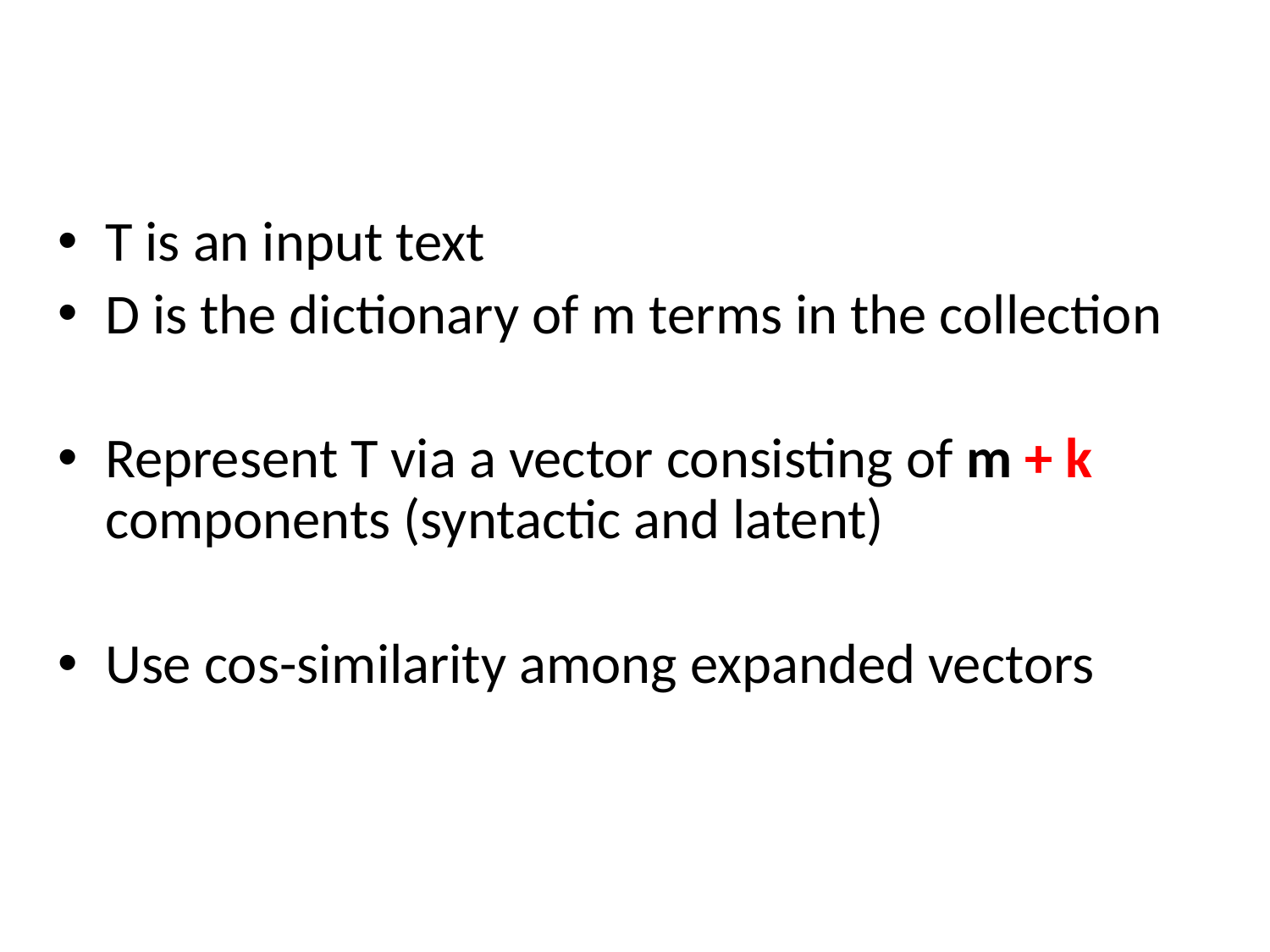

# #3: Vector space expansion
T is an input text
D is the dictionary of m terms in the collection

Represent T via a vector consisting of m + k components (syntactic and latent)

Use cos-similarity among expanded vectors